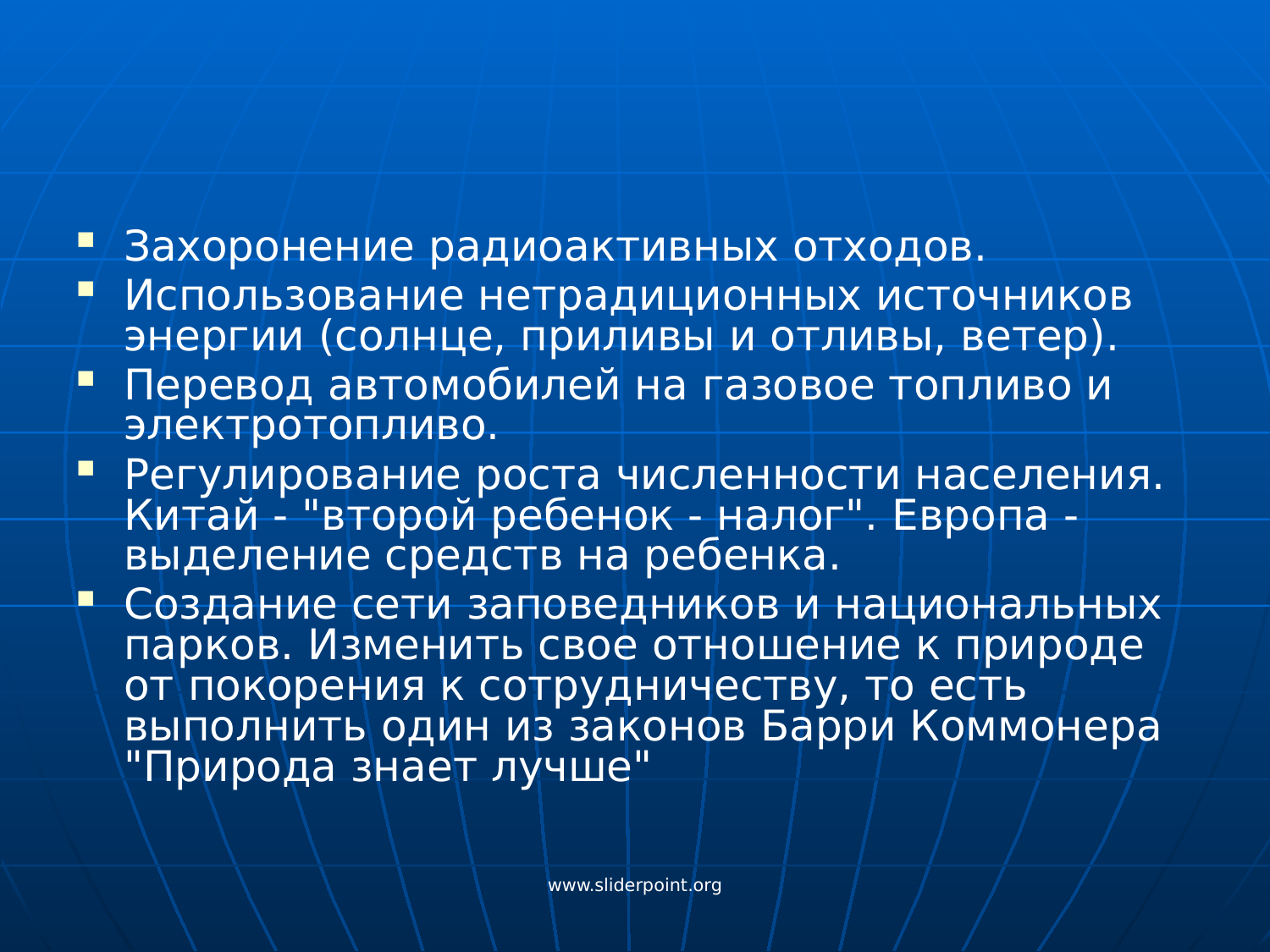

Захоронение радиоактивных отходов.
Использование нетрадиционных источников энергии (солнце, приливы и отливы, ветер).
Перевод автомобилей на газовое топливо и электротопливо.
Регулирование роста численности населения. Китай - "второй ребенок - налог". Европа - выделение средств на ребенка.
Создание сети заповедников и национальных парков. Изменить свое отношение к природе от покорения к сотрудничеству, то есть выполнить один из законов Барри Коммонера "Природа знает лучше"

www.sliderpoint.org